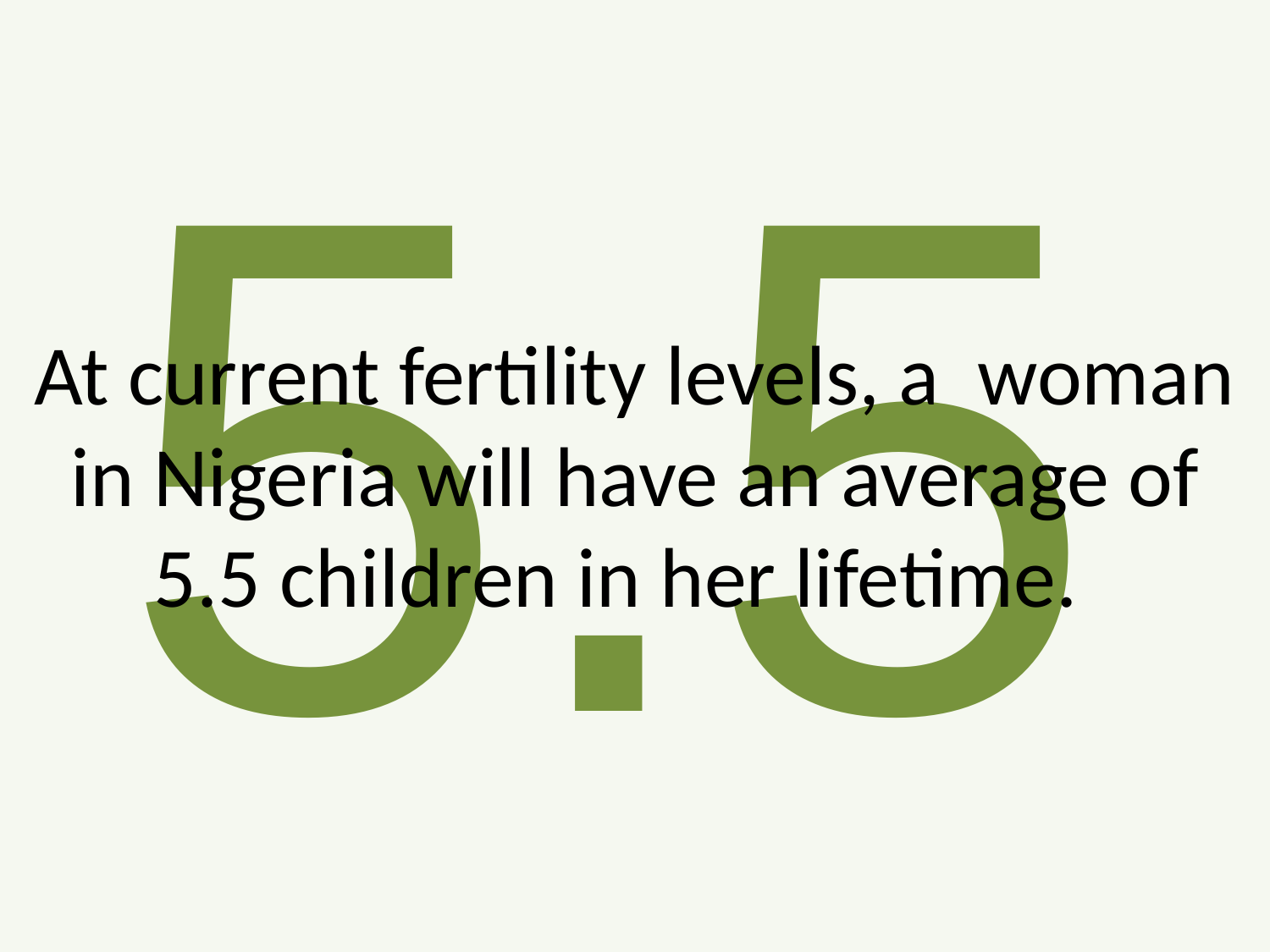

5.5
At current fertility levels, a  woman in Nigeria will have an average of 5.5 children in her lifetime.